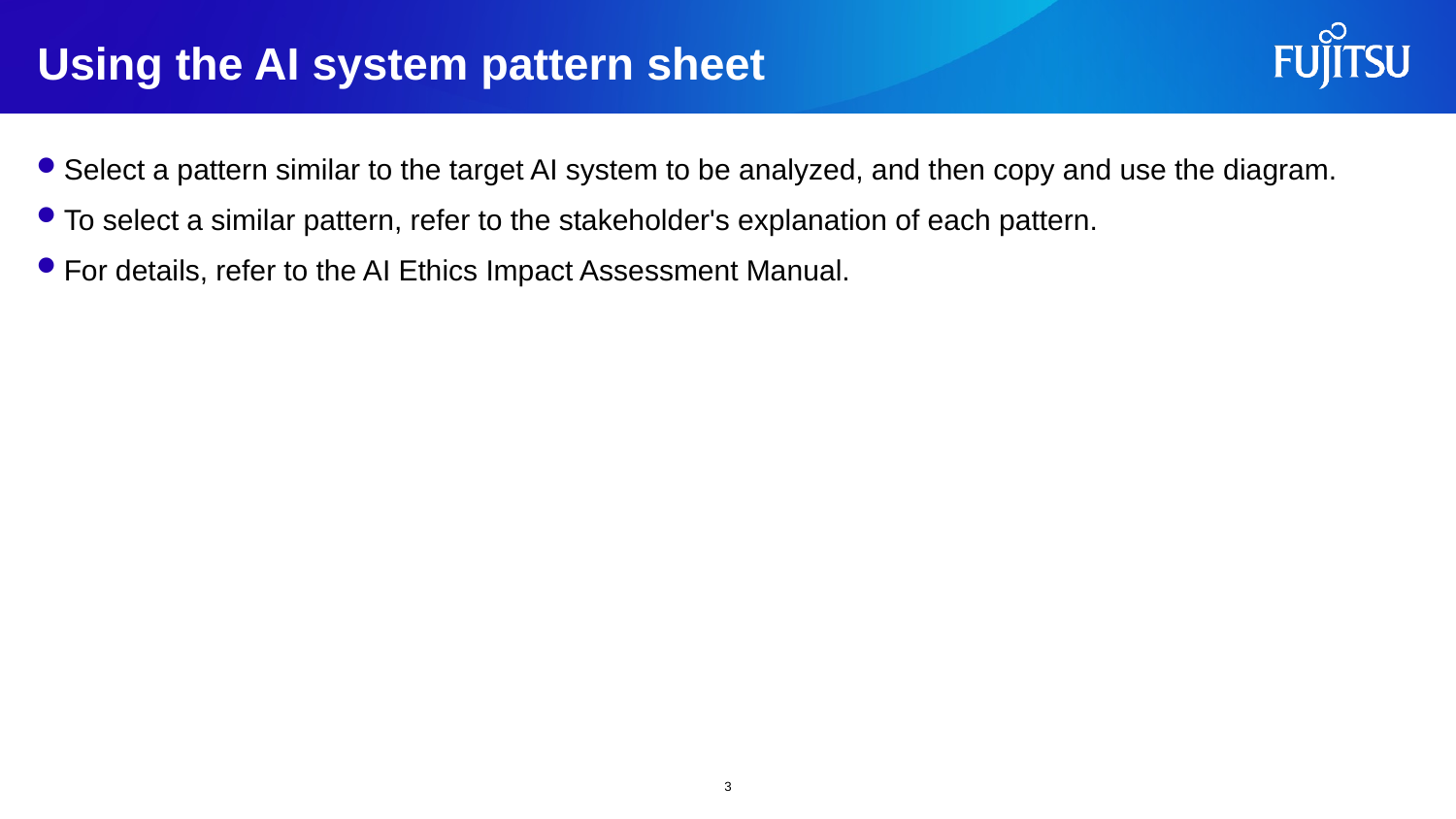

# Using the AI system pattern sheet
Select a pattern similar to the target AI system to be analyzed, and then copy and use the diagram.
To select a similar pattern, refer to the stakeholder's explanation of each pattern.
For details, refer to the AI Ethics Impact Assessment Manual.

3